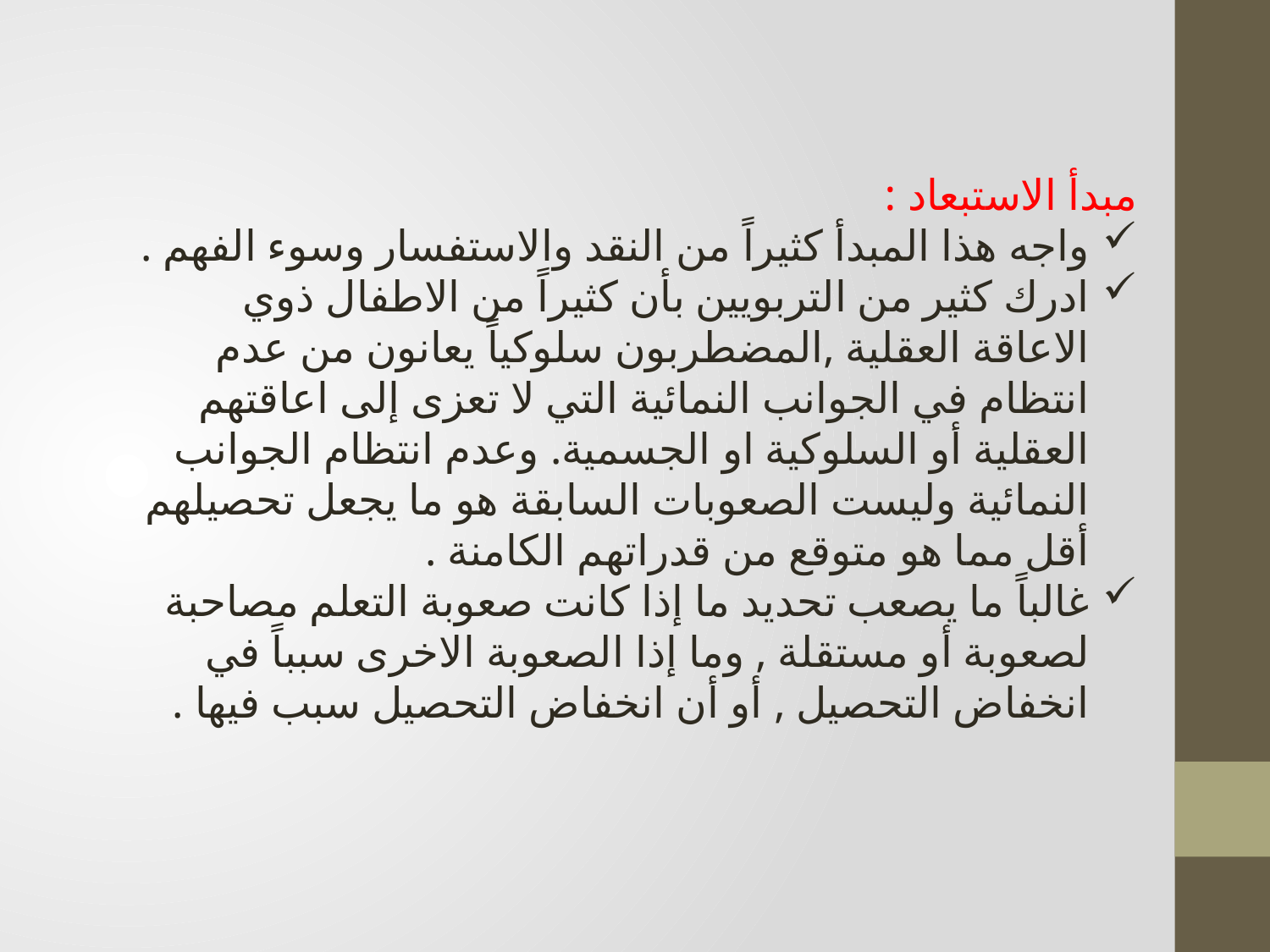

مبدأ الاستبعاد :
واجه هذا المبدأ كثيراً من النقد والاستفسار وسوء الفهم .
ادرك كثير من التربويين بأن كثيراً من الاطفال ذوي الاعاقة العقلية ,المضطربون سلوكياً يعانون من عدم انتظام في الجوانب النمائية التي لا تعزى إلى اعاقتهم العقلية أو السلوكية او الجسمية. وعدم انتظام الجوانب النمائية وليست الصعوبات السابقة هو ما يجعل تحصيلهم أقل مما هو متوقع من قدراتهم الكامنة .
غالباً ما يصعب تحديد ما إذا كانت صعوبة التعلم مصاحبة لصعوبة أو مستقلة , وما إذا الصعوبة الاخرى سبباً في انخفاض التحصيل , أو أن انخفاض التحصيل سبب فيها .